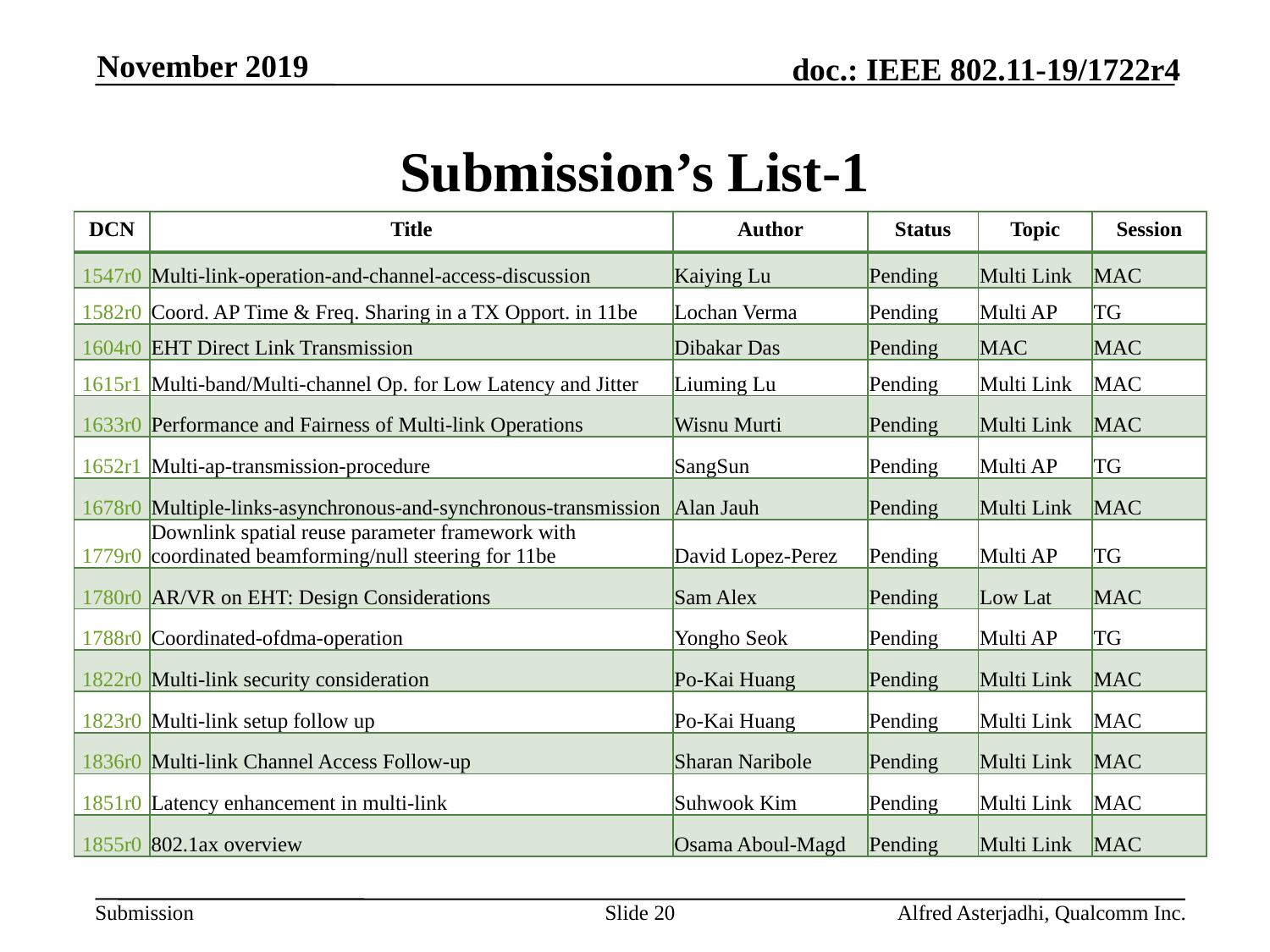

November 2019
# Submission’s List-1
| DCN | Title | Author | Status | Topic | Session |
| --- | --- | --- | --- | --- | --- |
| 1547r0 | Multi-link-operation-and-channel-access-discussion | Kaiying Lu | Pending | Multi Link | MAC |
| 1582r0 | Coord. AP Time & Freq. Sharing in a TX Opport. in 11be | Lochan Verma | Pending | Multi AP | TG |
| 1604r0 | EHT Direct Link Transmission | Dibakar Das | Pending | MAC | MAC |
| 1615r1 | Multi-band/Multi-channel Op. for Low Latency and Jitter | Liuming Lu | Pending | Multi Link | MAC |
| 1633r0 | Performance and Fairness of Multi-link Operations | Wisnu Murti | Pending | Multi Link | MAC |
| 1652r1 | Multi-ap-transmission-procedure | SangSun | Pending | Multi AP | TG |
| 1678r0 | Multiple-links-asynchronous-and-synchronous-transmission | Alan Jauh | Pending | Multi Link | MAC |
| 1779r0 | Downlink spatial reuse parameter framework with coordinated beamforming/null steering for 11be | David Lopez-Perez | Pending | Multi AP | TG |
| 1780r0 | AR/VR on EHT: Design Considerations | Sam Alex | Pending | Low Lat | MAC |
| 1788r0 | Coordinated-ofdma-operation | Yongho Seok | Pending | Multi AP | TG |
| 1822r0 | Multi-link security consideration | Po-Kai Huang | Pending | Multi Link | MAC |
| 1823r0 | Multi-link setup follow up | Po-Kai Huang | Pending | Multi Link | MAC |
| 1836r0 | Multi-link Channel Access Follow-up | Sharan Naribole | Pending | Multi Link | MAC |
| 1851r0 | Latency enhancement in multi-link | Suhwook Kim | Pending | Multi Link | MAC |
| 1855r0 | 802.1ax overview | Osama Aboul-Magd | Pending | Multi Link | MAC |
Slide 20
Alfred Asterjadhi, Qualcomm Inc.